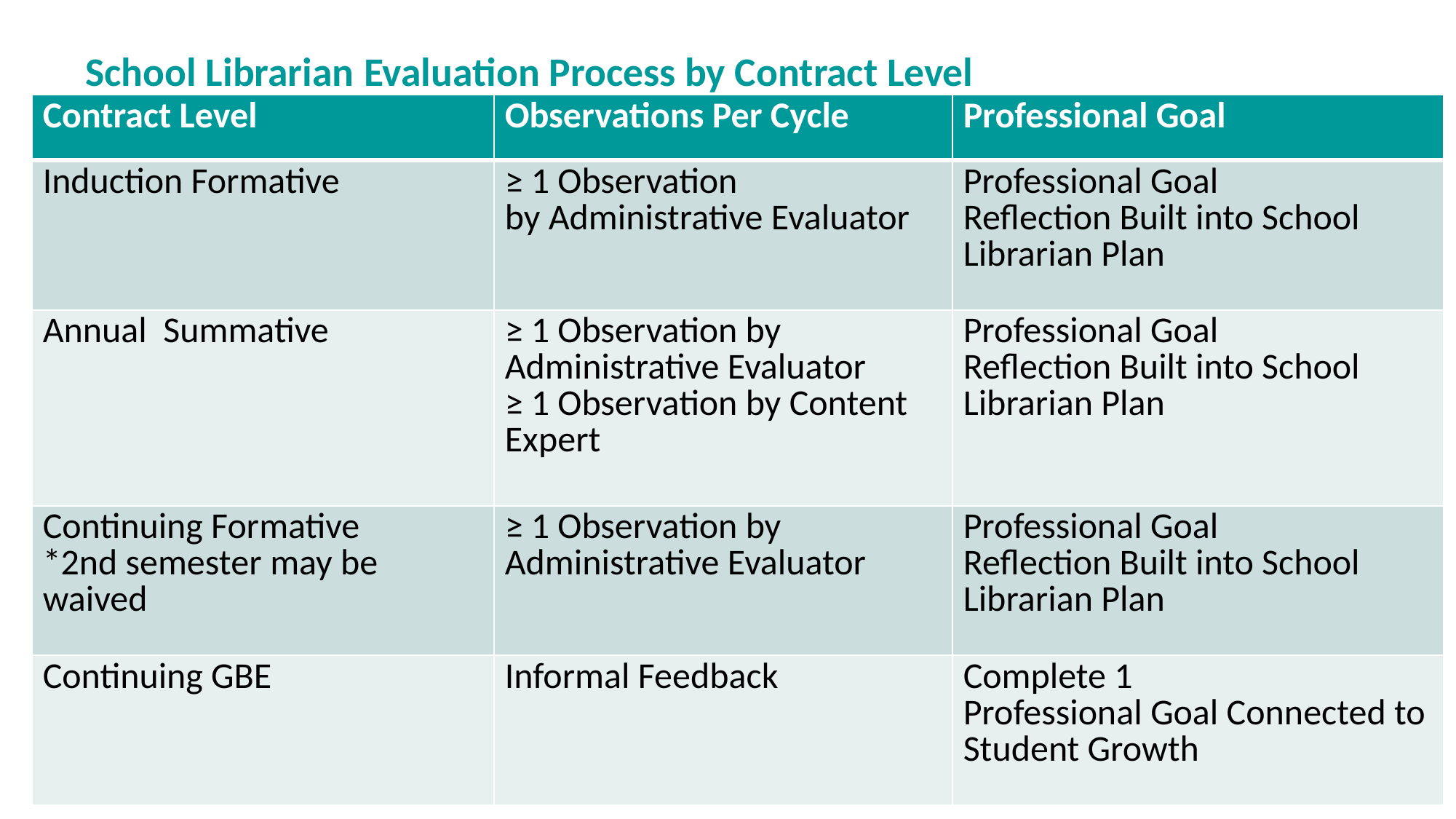

# School Librarian Evaluation Process by Contract Level
| Contract Level | Observations Per Cycle | Professional Goal |
| --- | --- | --- |
| Induction Formative | ≥ 1 Observation by Administrative Evaluator | Professional Goal Reflection Built into School Librarian Plan |
| Annual  Summative | ≥ 1 Observation by Administrative Evaluator ≥ 1 Observation by Content Expert | Professional Goal Reflection Built into School Librarian Plan |
| Continuing Formative \*2nd semester may be waived | ≥ 1 Observation by Administrative Evaluator | Professional Goal Reflection Built into School Librarian Plan |
| Continuing GBE | Informal Feedback | Complete 1 Professional Goal Connected to Student Growth |